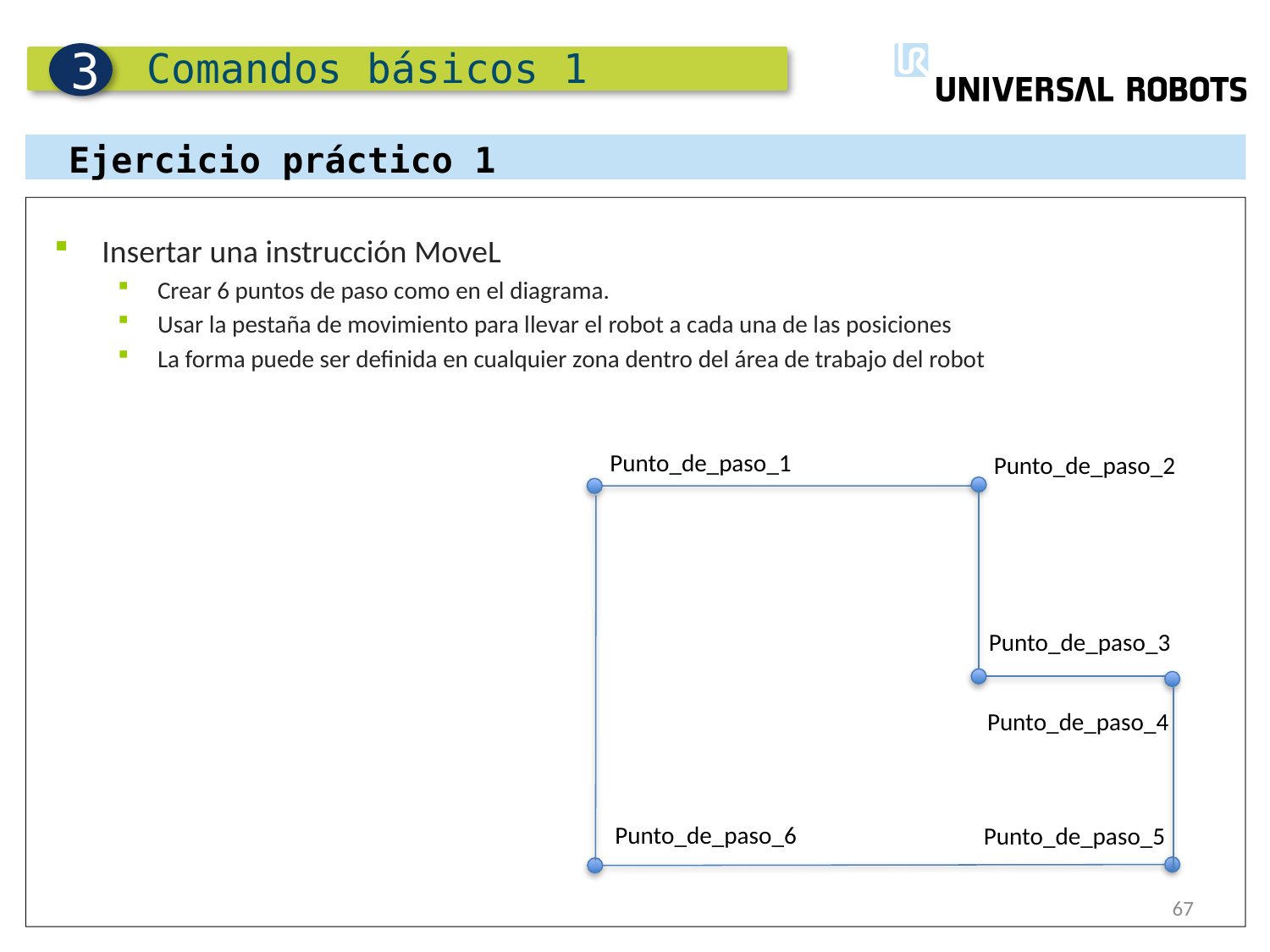

Comandos básicos 1

3

Ejercicio práctico 1
Insertar una instrucción MoveL
Crear 6 puntos de paso como en el diagrama.
Usar la pestaña de movimiento para llevar el robot a cada una de las posiciones
La forma puede ser definida en cualquier zona dentro del área de trabajo del robot

Punto_de_paso_1
Punto_de_paso_2

Punto_de_paso_3

Punto_de_paso_4
Punto_de_paso_6
Punto_de_paso_5

67